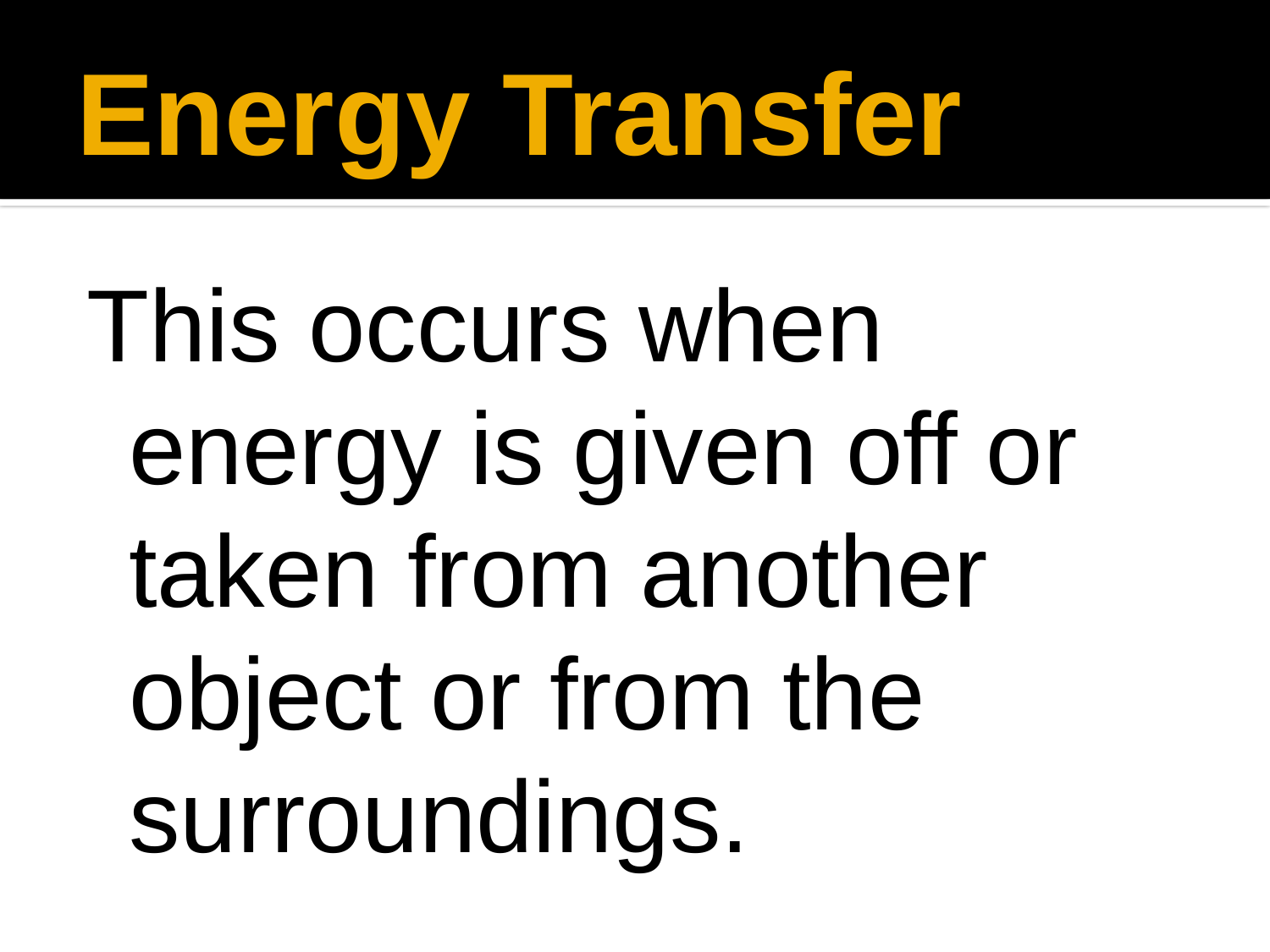

# Energy Transfer
This occurs when energy is given off or taken from another object or from the surroundings.